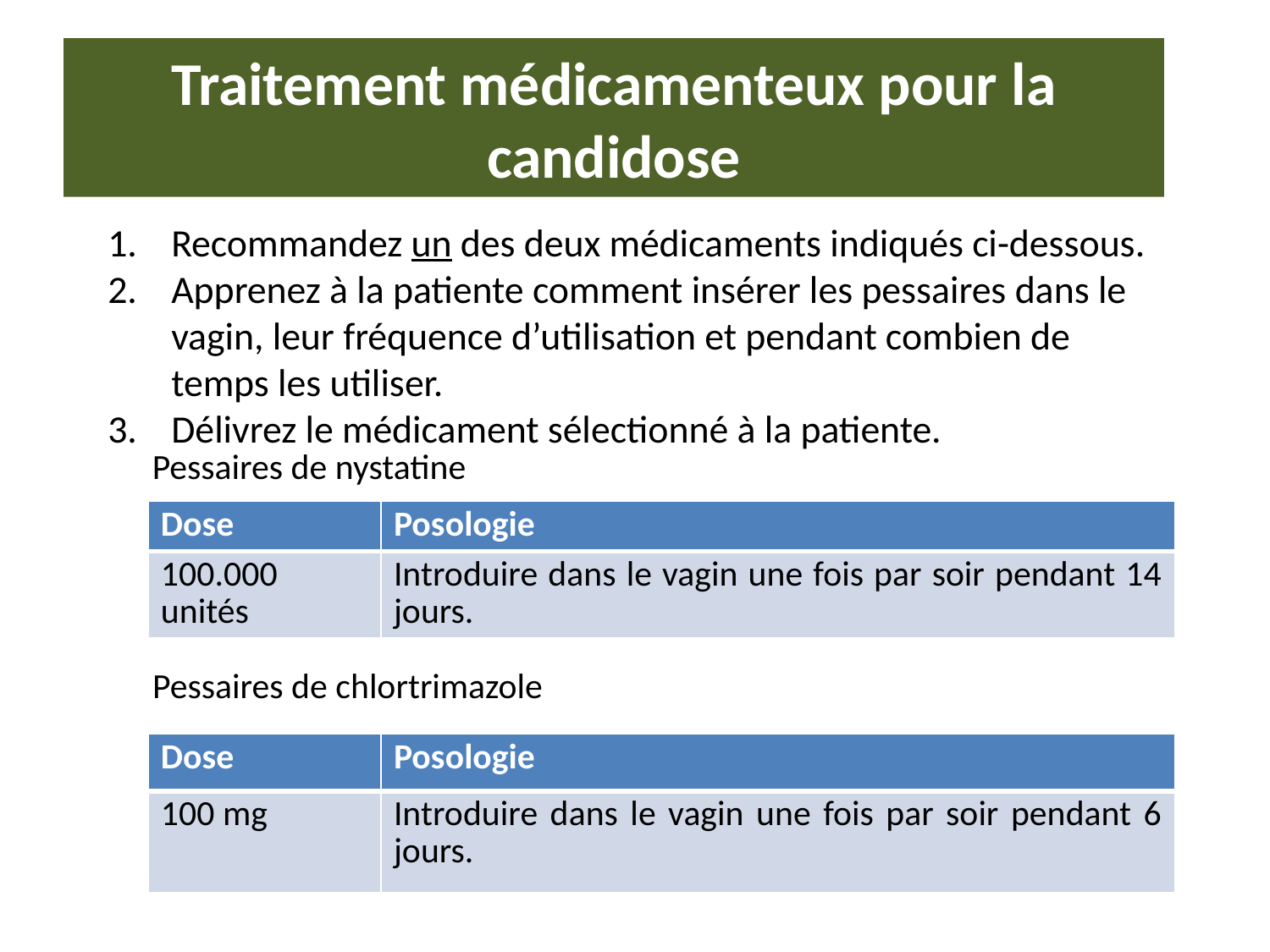

# Traitement médicamenteux pour la candidose
Recommandez un des deux médicaments indiqués ci-dessous.
Apprenez à la patiente comment insérer les pessaires dans le vagin, leur fréquence d’utilisation et pendant combien de temps les utiliser.
Délivrez le médicament sélectionné à la patiente.
Pessaires de nystatine
| Dose | Posologie |
| --- | --- |
| 100.000 unités | Introduire dans le vagin une fois par soir pendant 14 jours. |
Pessaires de chlortrimazole
| Dose | Posologie |
| --- | --- |
| 100 mg | Introduire dans le vagin une fois par soir pendant 6 jours. |